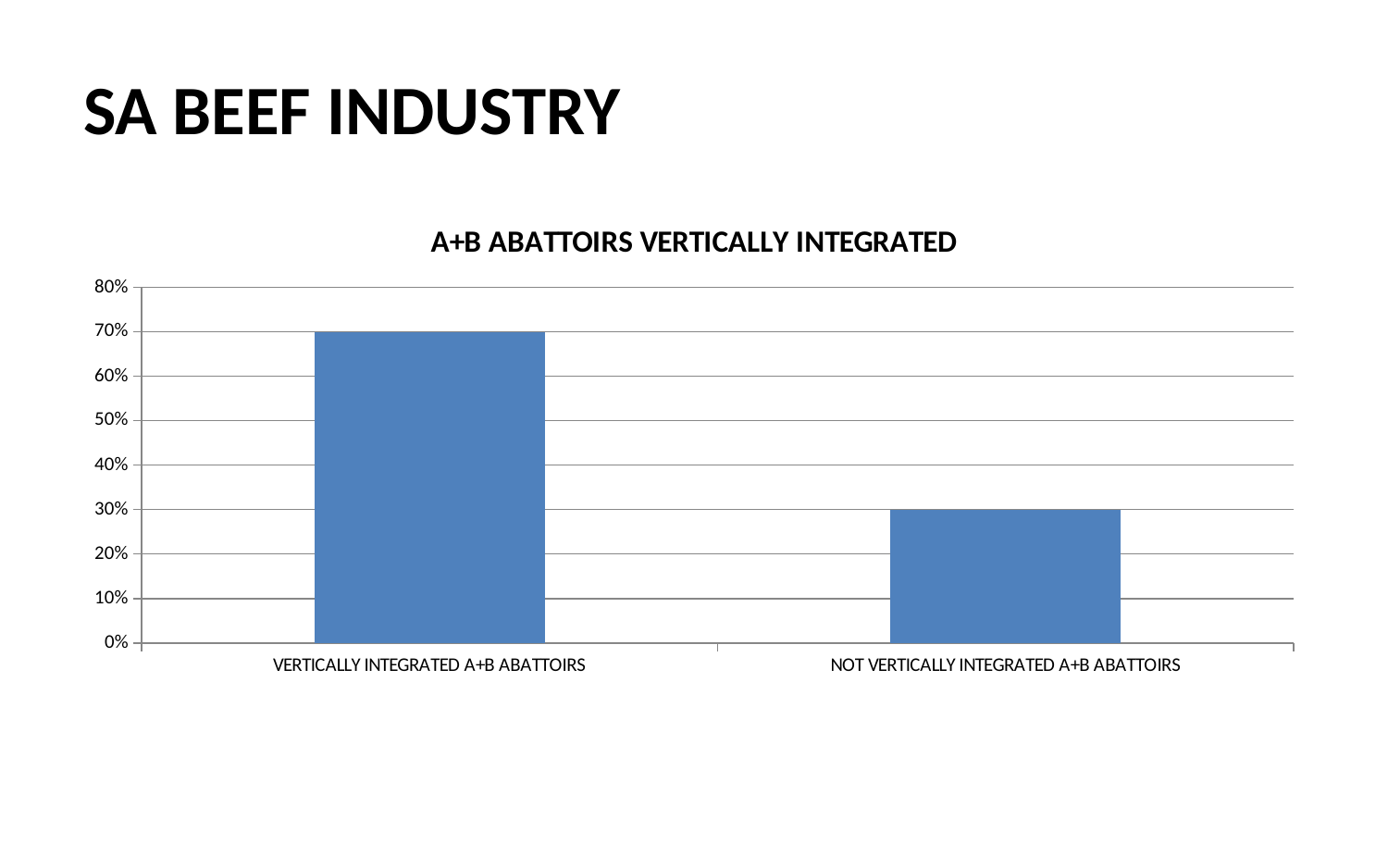

# SA BEEF INDUSTRY

### Chart: A+B ABATTOIRS VERTICALLY INTEGRATED

| Category |  |
|---|---|
| VERTICALLY INTEGRATED A+B ABATTOIRS | 0.7 |
| NOT VERTICALLY INTEGRATED A+B ABATTOIRS | 0.3 |